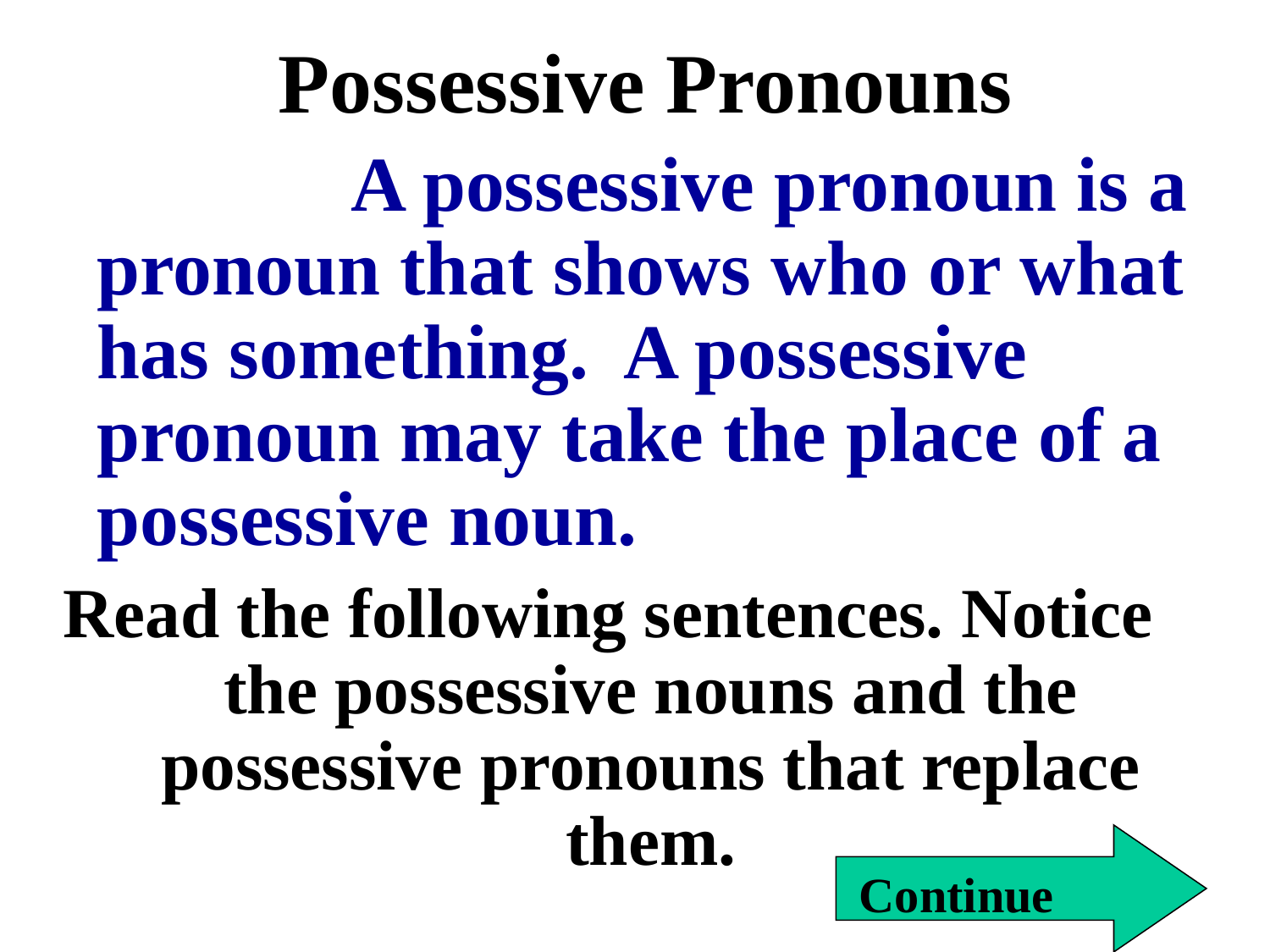

# Possessive Pronouns
     		A possessive pronoun is a pronoun that shows who or what has something.  A possessive pronoun may take the place of a possessive noun.
Read the following sentences. Notice the possessive nouns and the possessive pronouns that replace them.

Continue